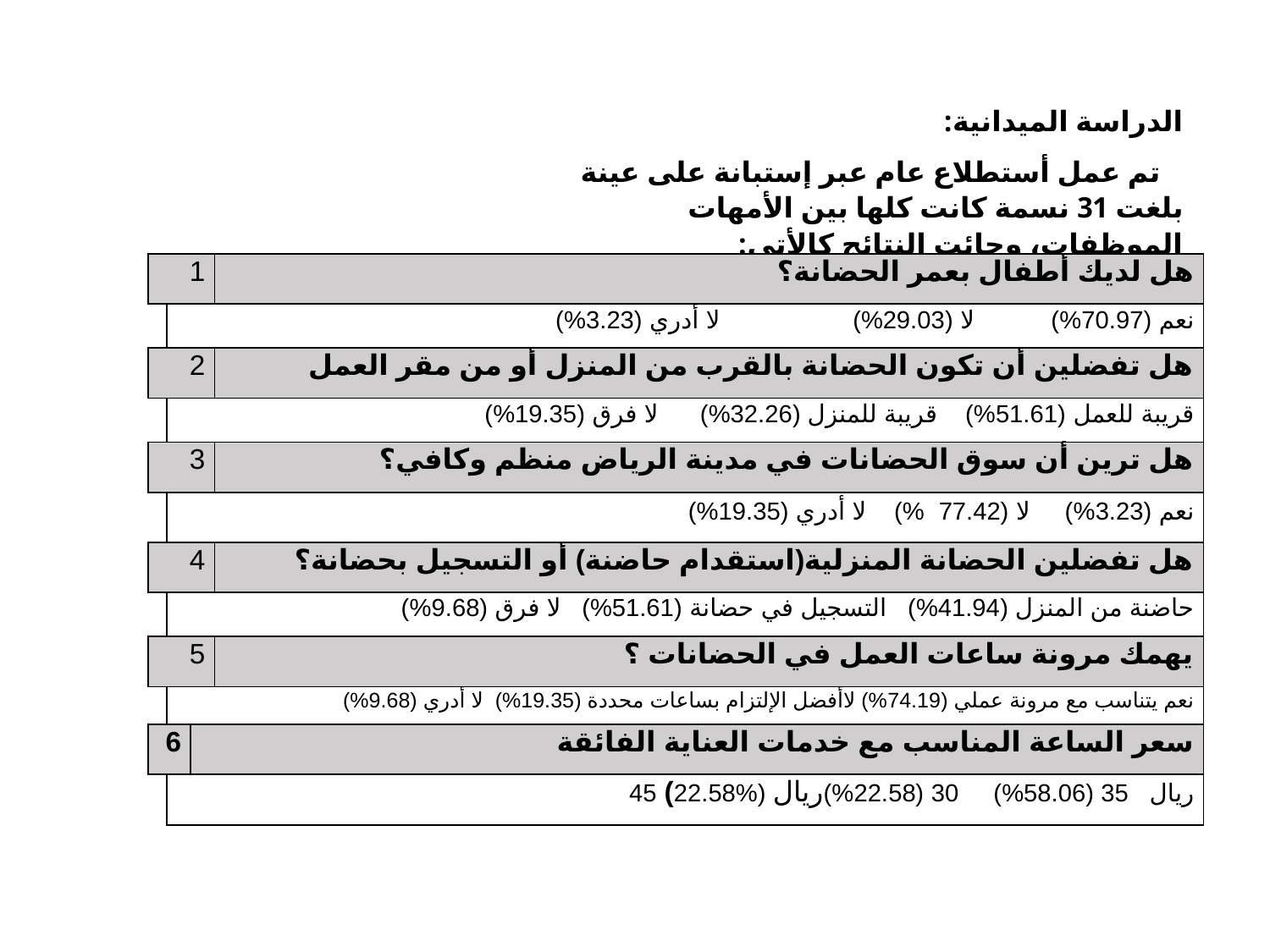

الدراسة الميدانية:
   تم عمل أستطلاع عام عبر إستبانة على عينة بلغت 31 نسمة كانت كلها بين الأمهات الموظفات، وجائت النتائج كالأتي:
| 1 |  |  | هل لديك أطفال بعمر الحضانة؟ |
| --- | --- | --- | --- |
|  | نعم (70.97%)  لا (29.03%) لا أدري (3.23%) |  |  |
| 2 |  |  | هل تفضلين أن تكون الحضانة بالقرب من المنزل أو من مقر العمل |
|  | قريبة للعمل (51.61%) قريبة للمنزل (32.26%)  لا فرق (19.35%) |  |  |
| 3 |  |  | هل ترين أن سوق الحضانات في مدينة الرياض منظم وكافي؟ |
|  | نعم (3.23%) لا (77.42%) لا أدري (19.35%) |  |  |
| 4 |  |  | هل تفضلين الحضانة المنزلية(استقدام حاضنة) أو التسجيل بحضانة؟ |
|  | حاضنة من المنزل (41.94%)  التسجيل في حضانة (51.61%)  لا فرق (9.68%) |  |  |
| 5 |  |  | يهمك مرونة ساعات العمل في الحضانات ؟ |
|  | نعم يتناسب مع مرونة عملي (74.19%) لاأفضل الإلتزام بساعات محددة (19.35%) لا أدري (9.68%) |  |  |
| 6 |  | سعر الساعة المناسب مع خدمات العناية الفائقة |  |
|  | 45 (22.58%) ريال 35 (58.06%)  30 (22.58%)ريال |  |  |